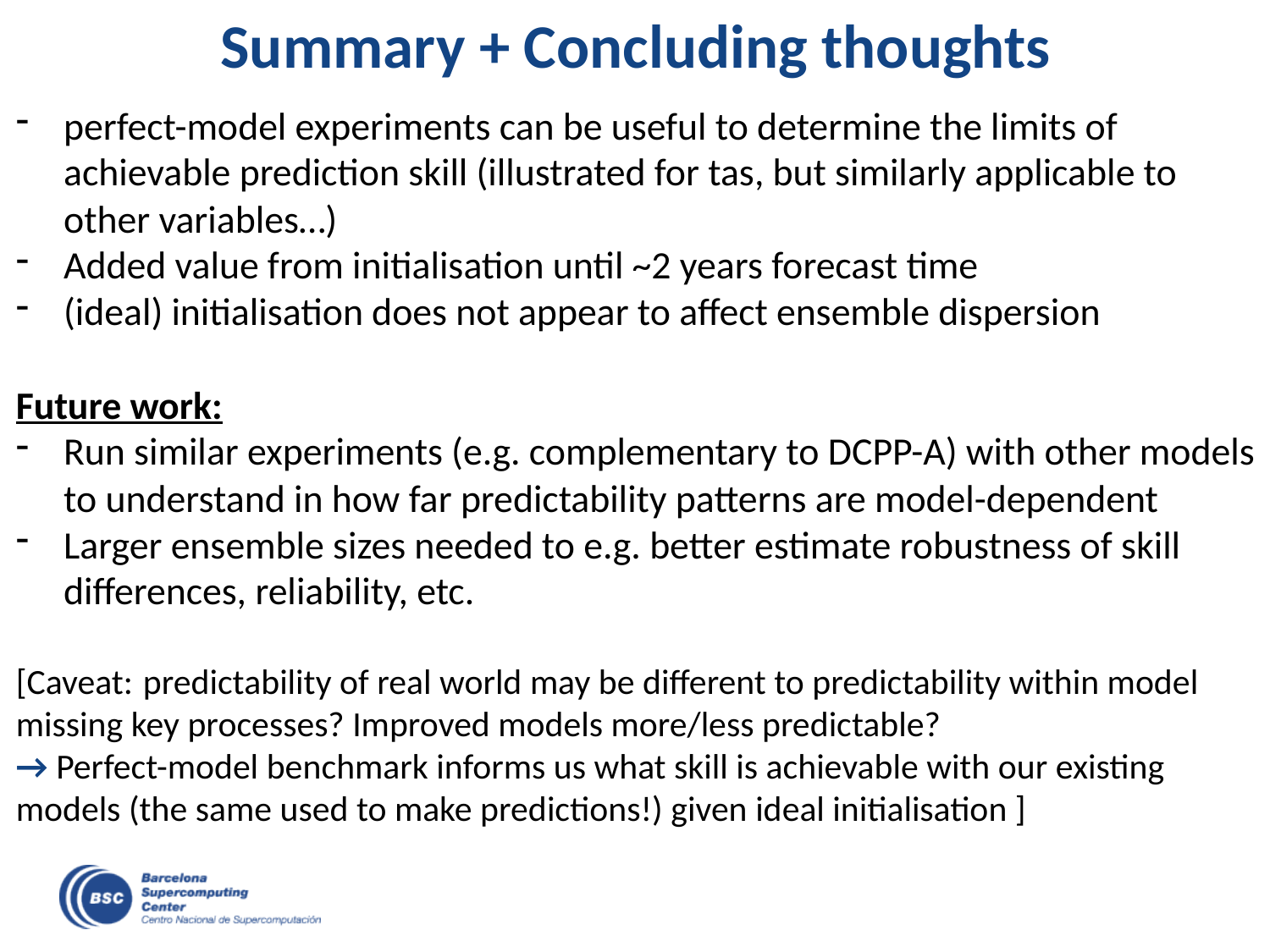

# Summary + Concluding thoughts
perfect-model experiments can be useful to determine the limits of achievable prediction skill (illustrated for tas, but similarly applicable to other variables…)
Added value from initialisation until ~2 years forecast time
(ideal) initialisation does not appear to affect ensemble dispersion

Future work:
Run similar experiments (e.g. complementary to DCPP-A) with other models to understand in how far predictability patterns are model-dependent
Larger ensemble sizes needed to e.g. better estimate robustness of skill differences, reliability, etc.

[Caveat: 	predictability of real world may be different to predictability within model
missing key processes? Improved models more/less predictable?
→ Perfect-model benchmark informs us what skill is achievable with our existing models (the same used to make predictions!) given ideal initialisation ]